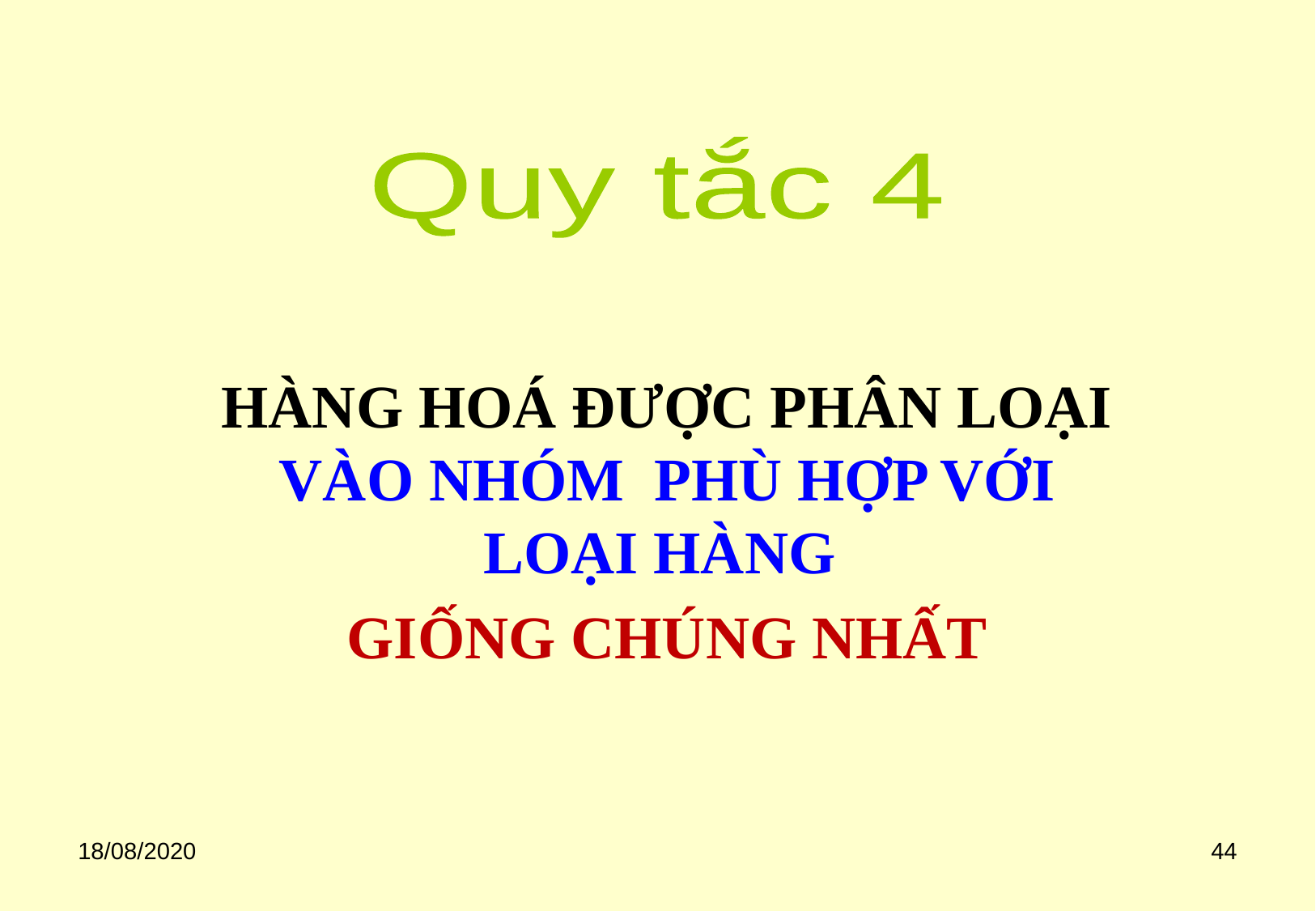

Quy tắc 4
HÀNG HOÁ ĐƯỢC PHÂN LOẠI VÀO NHÓM  PHÙ HỢP VỚI LOẠI HÀNG
GIỐNG CHÚNG NHẤT
18/08/2020
44